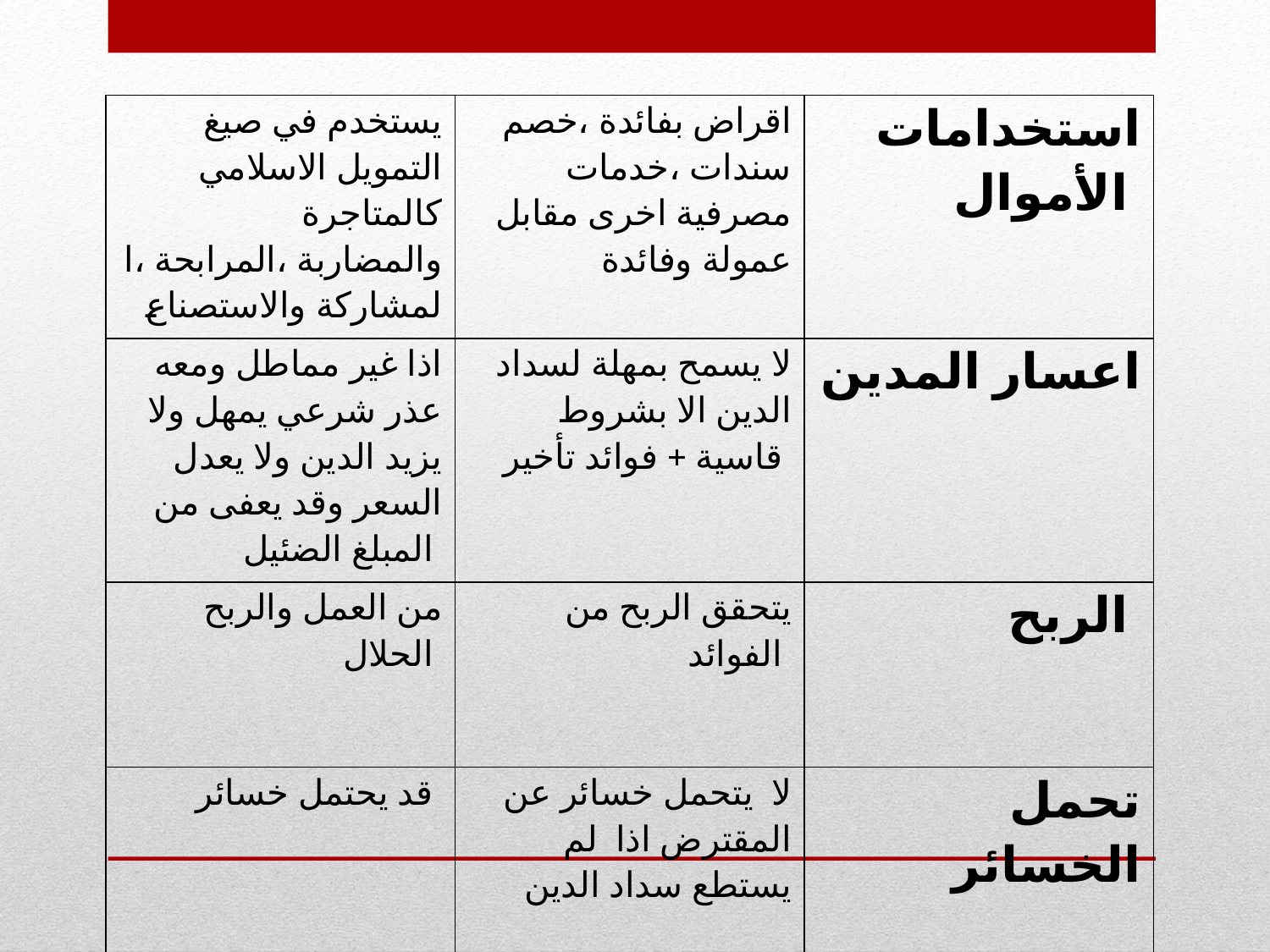

| يستخدم في صيغ التمويل الاسلامي كالمتاجرة والمضاربة ،المرابحة ،المشاركة والاستصناع | اقراض بفائدة ،خصم سندات ،خدمات مصرفية اخرى مقابل عمولة وفائدة | استخدامات الأموال |
| --- | --- | --- |
| اذا غير مماطل ومعه عذر شرعي يمهل ولا يزيد الدين ولا يعدل السعر وقد يعفى من المبلغ الضئيل | لا يسمح بمهلة لسداد الدين الا بشروط قاسية + فوائد تأخير | اعسار المدين |
| من العمل والربح الحلال | يتحقق الربح من الفوائد | الربح |
| قد يحتمل خسائر | لا يتحمل خسائر عن المقترض اذا لم يستطع سداد الدين | تحمل الخسائر |